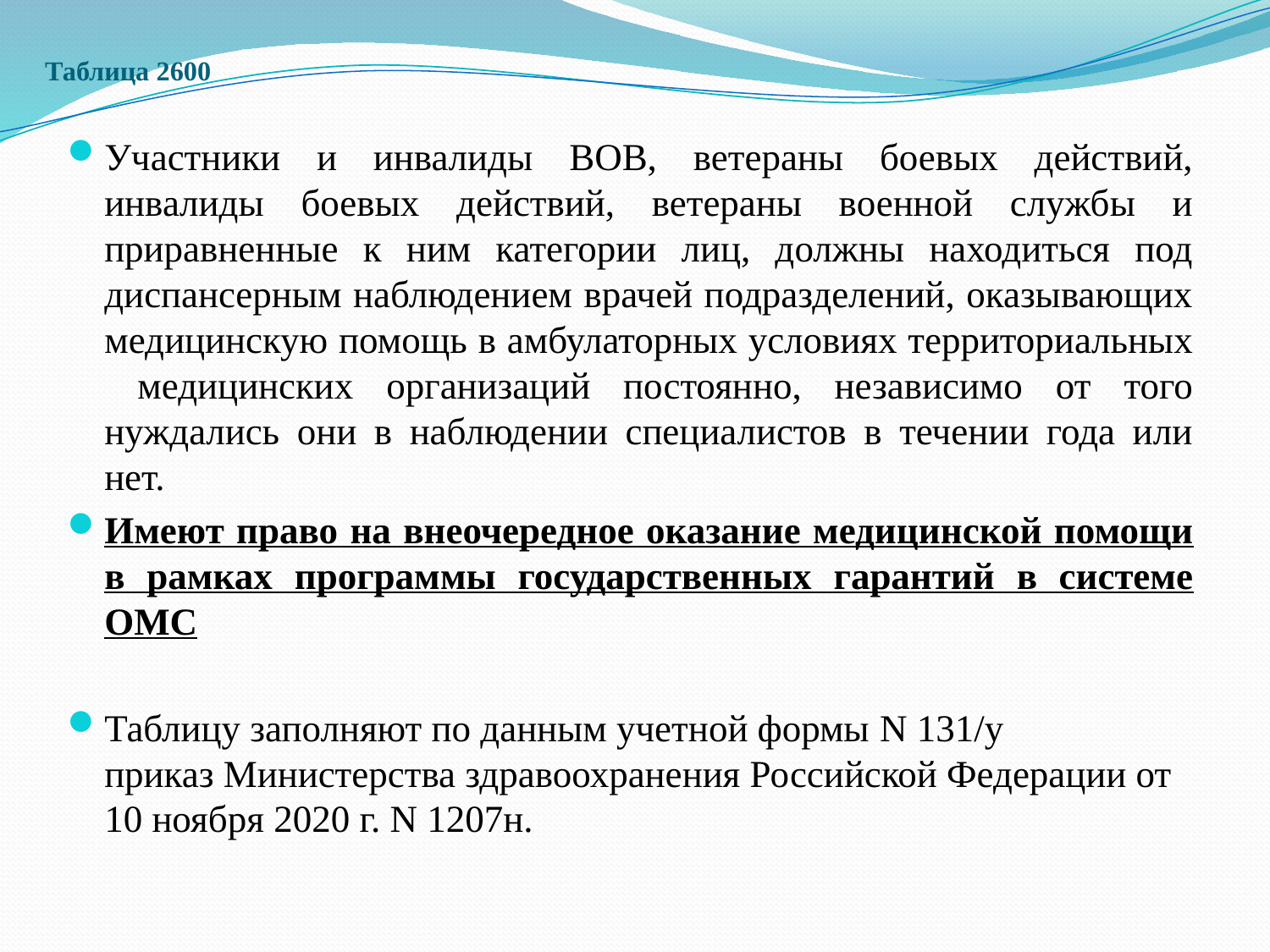

# Таблица 2600
Участники и инвалиды ВОВ, ветераны боевых действий, инвалиды боевых действий, ветераны военной службы и приравненные к ним категории лиц, должны находиться под диспансерным наблюдением врачей подразделений, оказывающих медицинскую помощь в амбулаторных условиях территориальных  медицинских организаций постоянно, независимо от того нуждались они в наблюдении специалистов в течении года или нет.
Имеют право на внеочередное оказание медицинской помощи в рамках программы государственных гарантий в системе ОМС

Таблицу заполняют по данным учетной формы N 131/у приказ Министерства здравоохранения Российской Федерации от 10 ноября 2020 г. N 1207н.